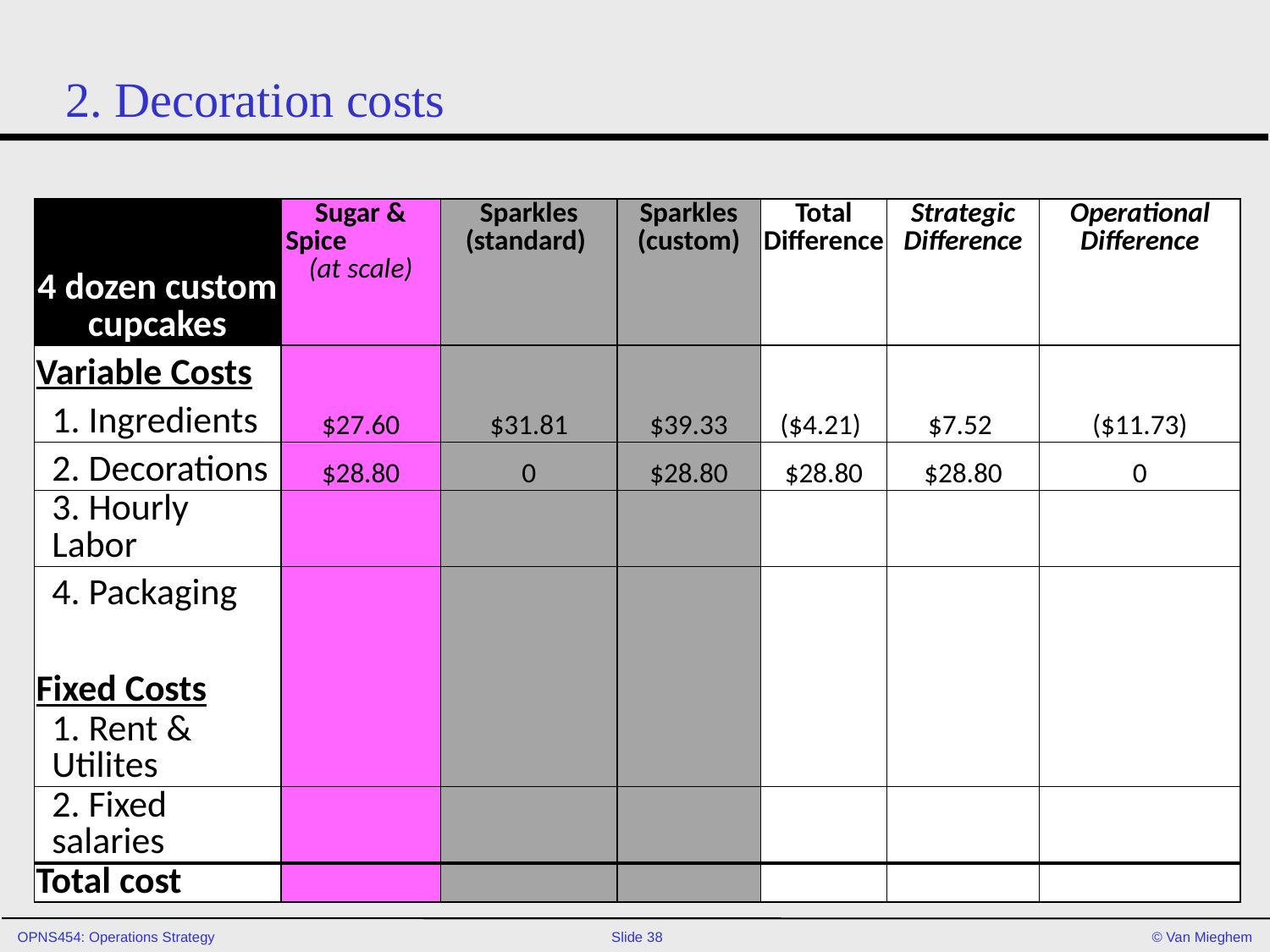

# 2. Decoration costs
| 4 dozen custom cupcakes | Sugar & Spice (at scale) | Sparkles (standard) | Sparkles (custom) | Total Difference | Strategic Difference | Operational Difference |
| --- | --- | --- | --- | --- | --- | --- |
| Variable Costs |  |  |  |  |  |  |
| 1. Ingredients | $27.60 | $31.81 | $39.33 | ($4.21) | $7.52 | ($11.73) |
| 2. Decorations | $28.80 | 0 | $28.80 | $28.80 | $28.80 | 0 |
| 3. Hourly Labor |  |  |  |  |  |  |
| 4. Packaging |  |  |  |  |  |  |
|  |  |  |  |  |  |  |
| Fixed Costs |  |  |  |  |  |  |
| 1. Rent & Utilites |  |  |  |  |  |  |
| 2. Fixed salaries |  |  |  |  |  |  |
| Total cost |  |  |  |  |  |  |